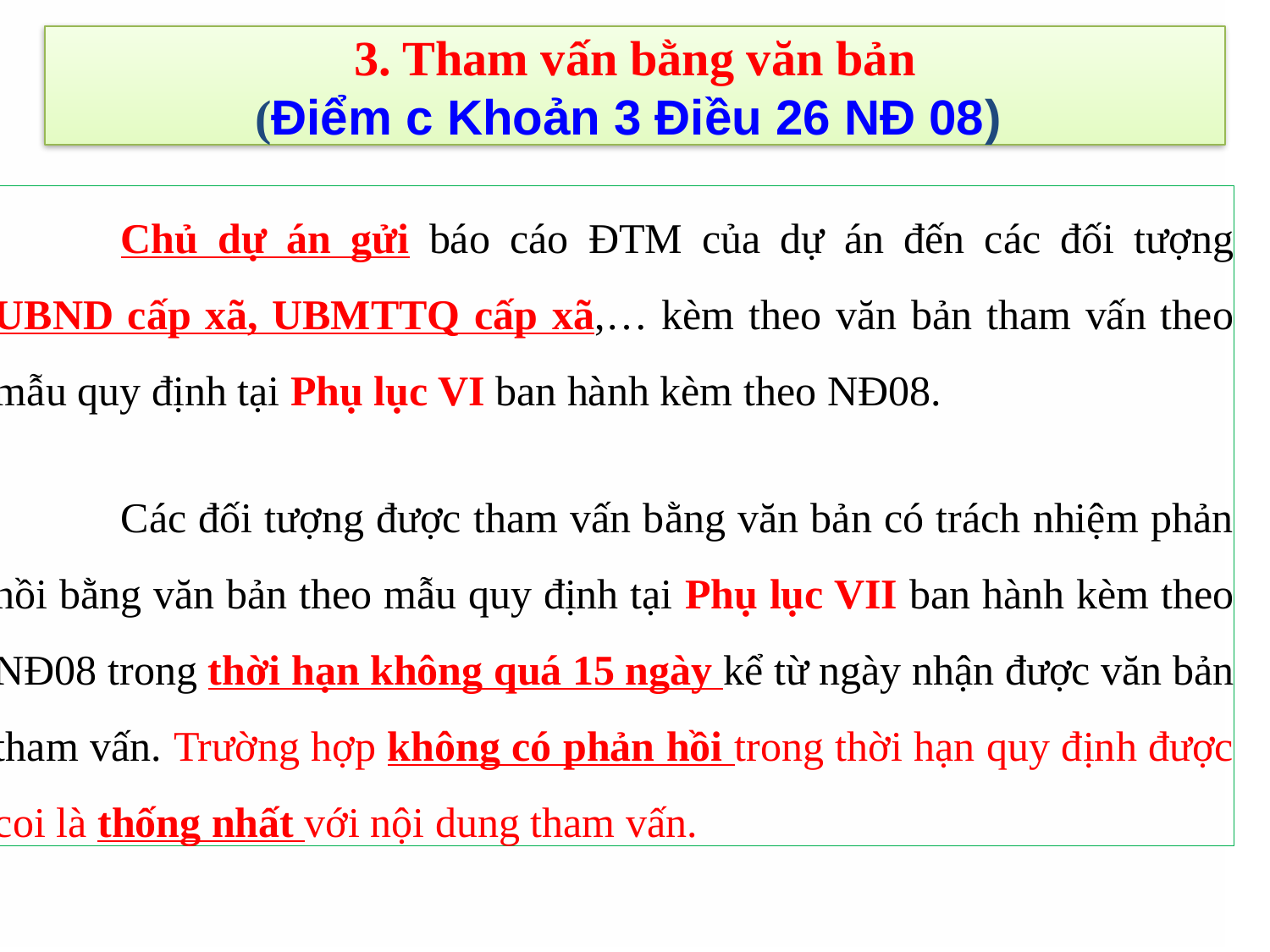

3. Tham vấn bằng văn bản
(Điểm c Khoản 3 Điều 26 NĐ 08)
	Chủ dự án gửi báo cáo ĐTM của dự án đến các đối tượng UBND cấp xã, UBMTTQ cấp xã,… kèm theo văn bản tham vấn theo mẫu quy định tại Phụ lục VI ban hành kèm theo NĐ08.

	Các đối tượng được tham vấn bằng văn bản có trách nhiệm phản hồi bằng văn bản theo mẫu quy định tại Phụ lục VII ban hành kèm theo NĐ08 trong thời hạn không quá 15 ngày kể từ ngày nhận được văn bản tham vấn. Trường hợp không có phản hồi trong thời hạn quy định được coi là thống nhất với nội dung tham vấn.